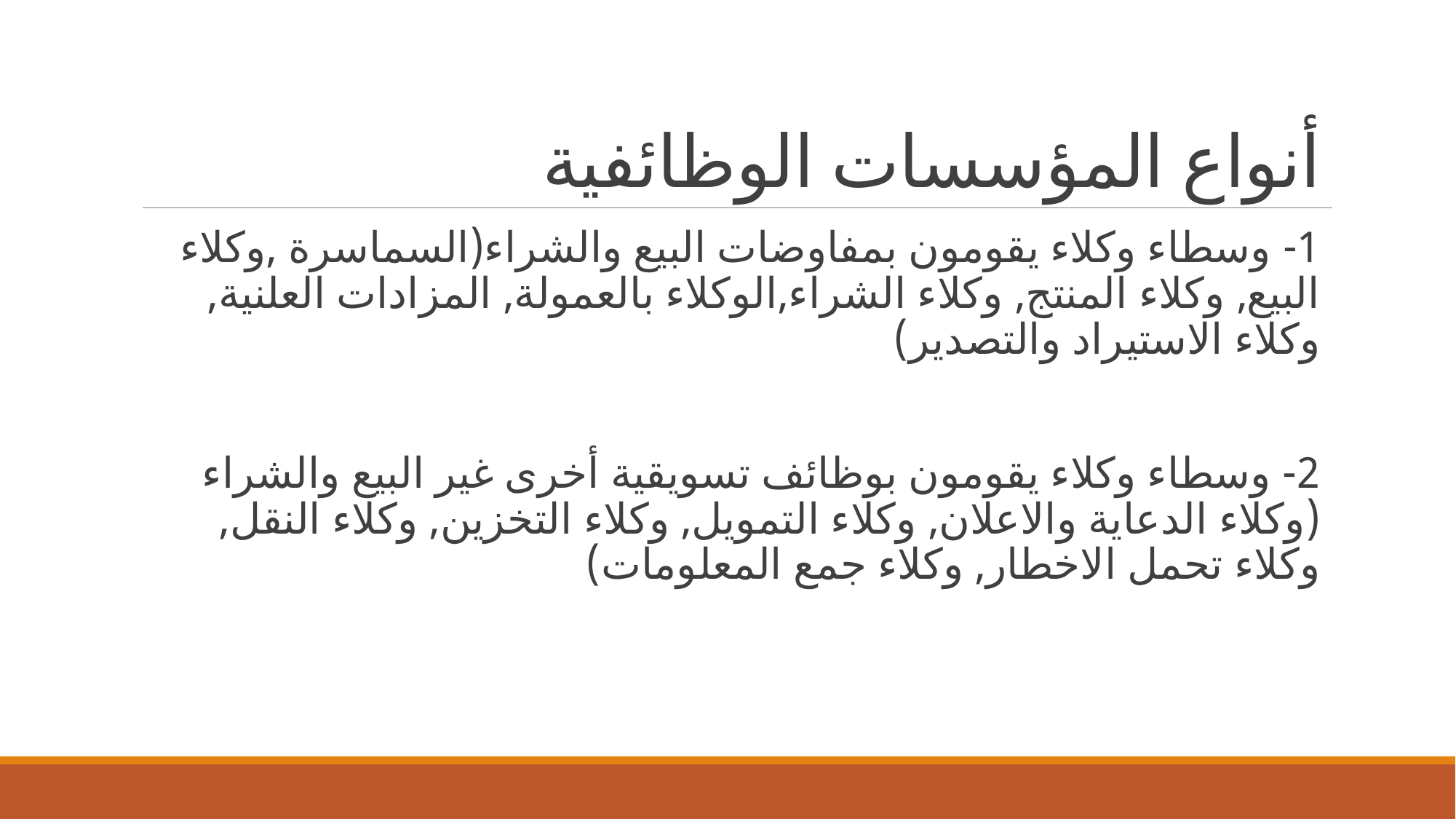

# أنواع المؤسسات الوظائفية
1- وسطاء وكلاء يقومون بمفاوضات البيع والشراء(السماسرة ,وكلاء البيع, وكلاء المنتج, وكلاء الشراء,الوكلاء بالعمولة, المزادات العلنية, وكلاء الاستيراد والتصدير)

2- وسطاء وكلاء يقومون بوظائف تسويقية أخرى غير البيع والشراء (وكلاء الدعاية والاعلان, وكلاء التمويل, وكلاء التخزين, وكلاء النقل, وكلاء تحمل الاخطار, وكلاء جمع المعلومات)